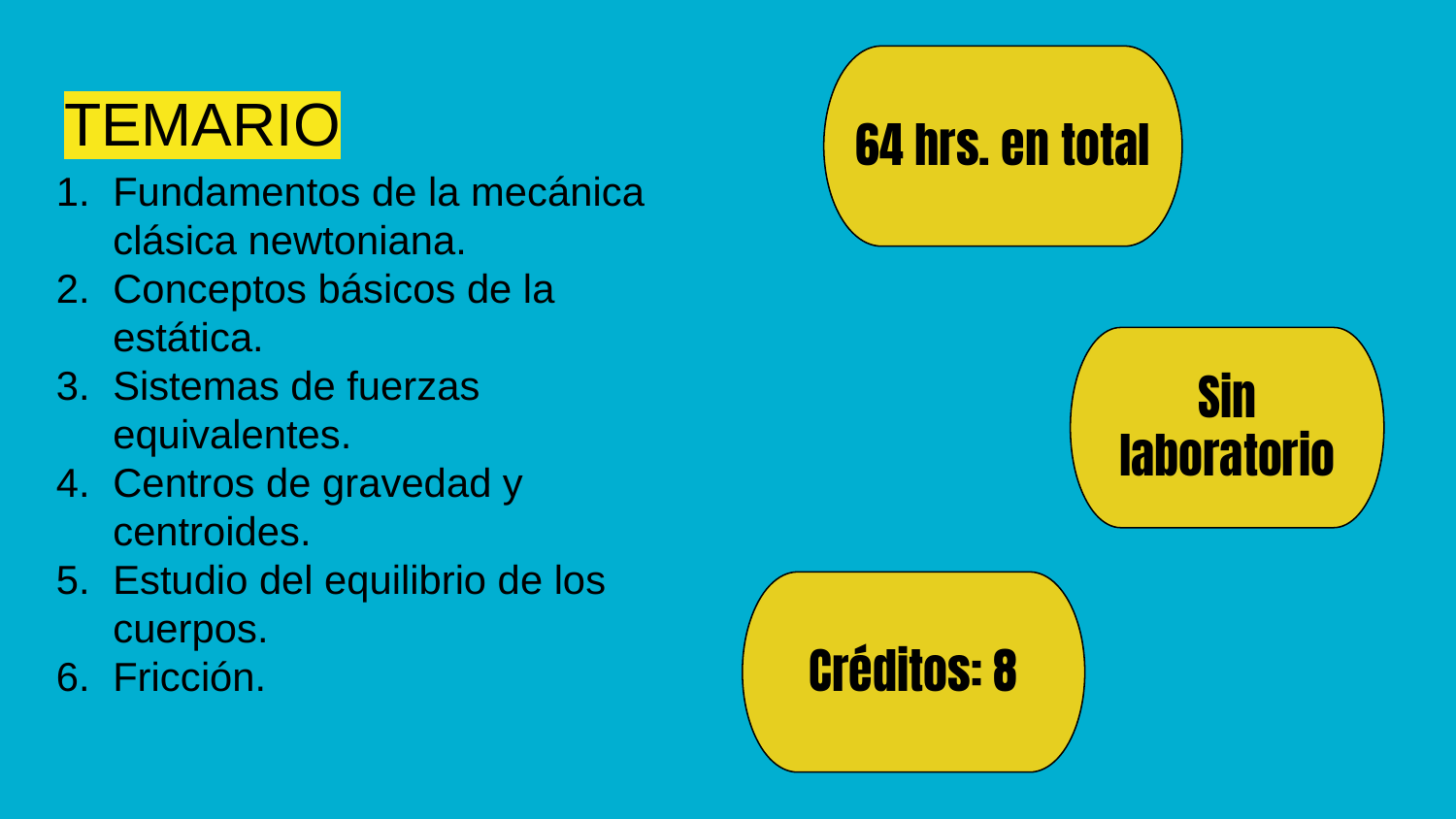

64 hrs. en total
# TEMARIO
Fundamentos de la mecánica clásica newtoniana.
Conceptos básicos de la estática.
Sistemas de fuerzas equivalentes.
Centros de gravedad y centroides.
Estudio del equilibrio de los cuerpos.
Fricción.

Sin laboratorio
Créditos: 8